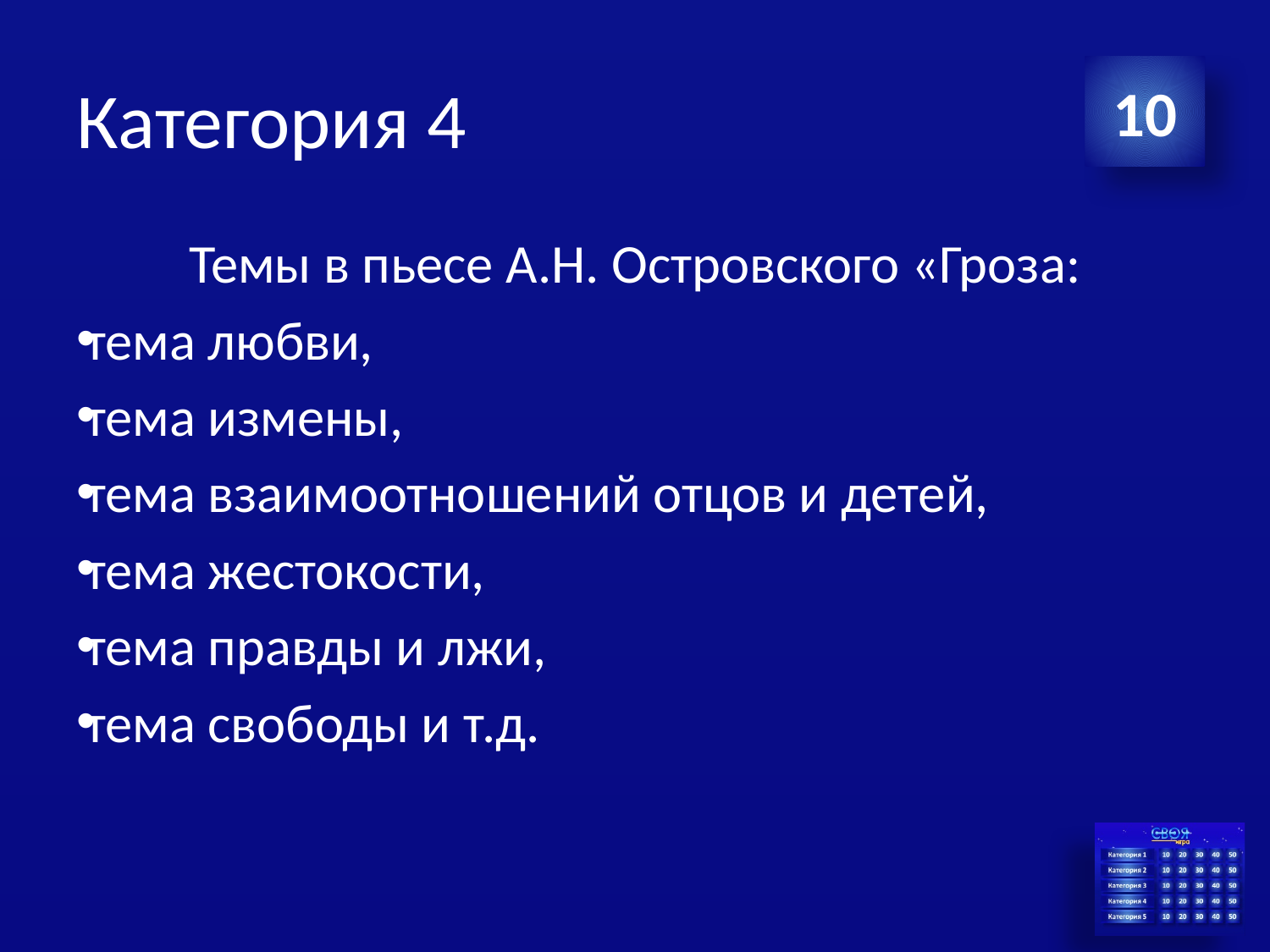

# Категория 4
10
Темы в пьесе А.Н. Островского «Гроза:
тема любви,
тема измены,
тема взаимоотношений отцов и детей,
тема жестокости,
тема правды и лжи,
тема свободы и т.д.